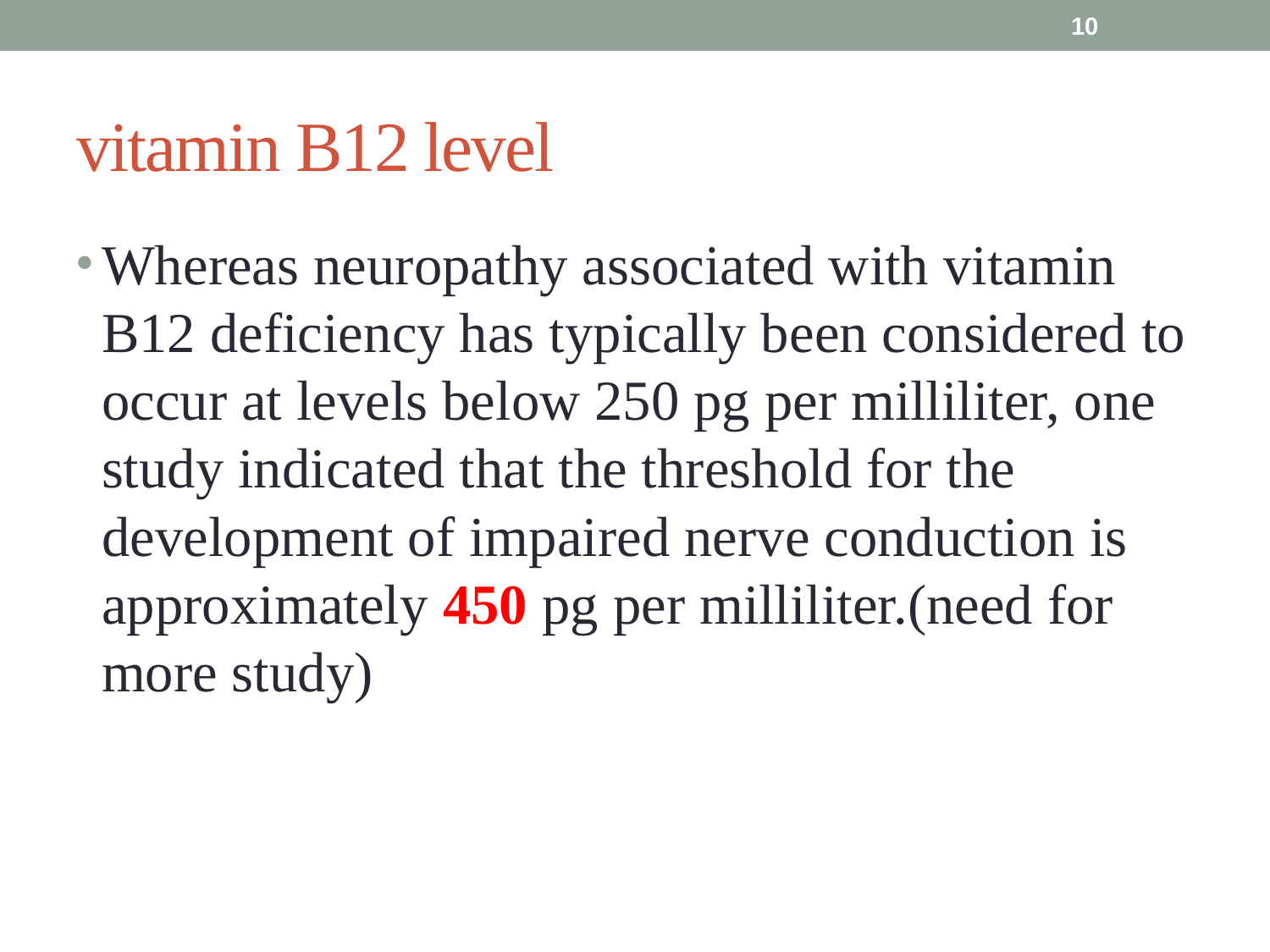

10
# vitamin B12 level
Whereas neuropathy associated with vitamin B12 deficiency has typically been considered to occur at levels below 250 pg per milliliter, one study indicated that the threshold for the development of impaired nerve conduction is approximately 450 pg per milliliter.(need for more study)